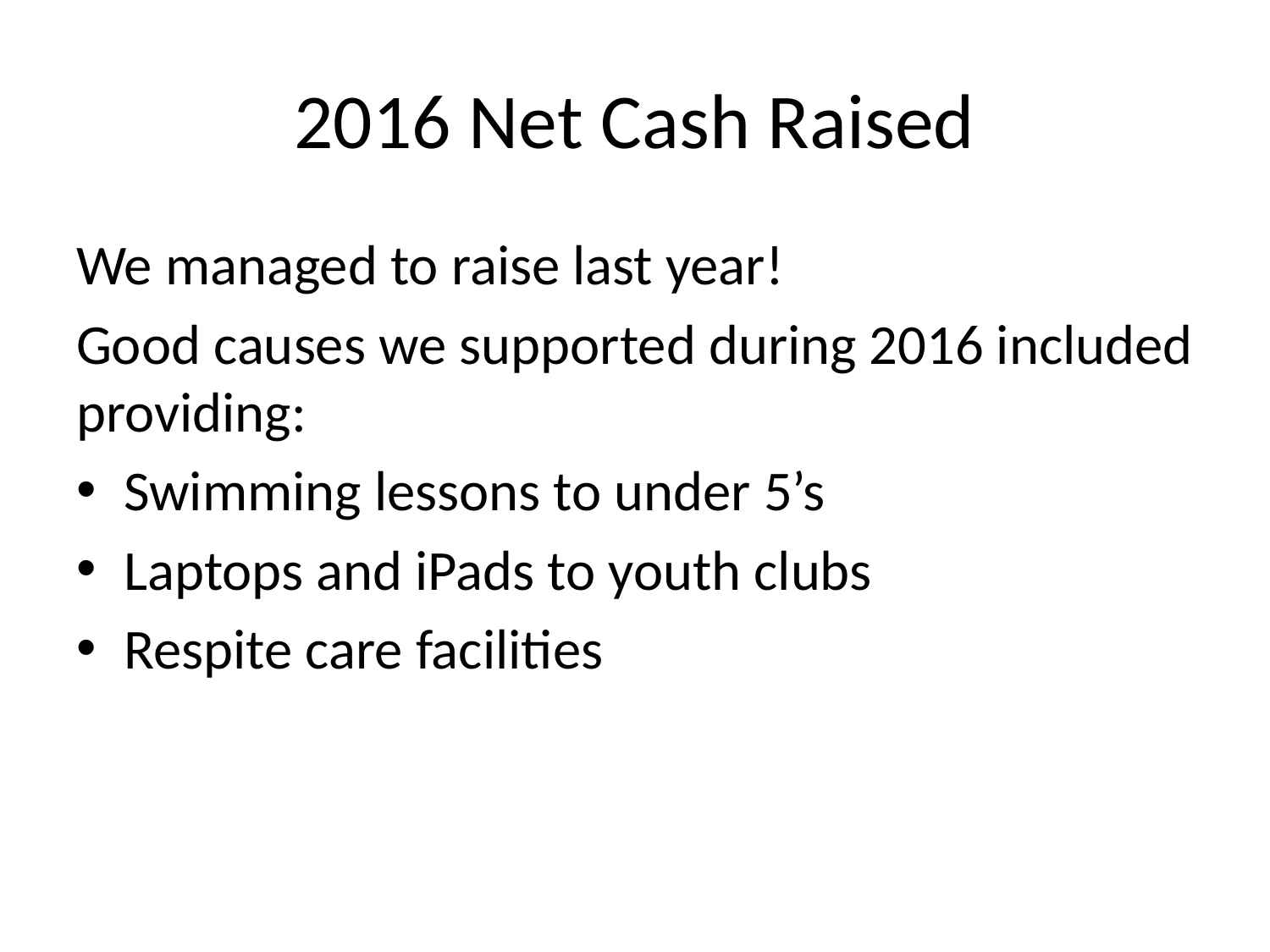

# 2016 Net Cash Raised
We managed to raise last year!
Good causes we supported during 2016 included providing:
Swimming lessons to under 5’s
Laptops and iPads to youth clubs
Respite care facilities